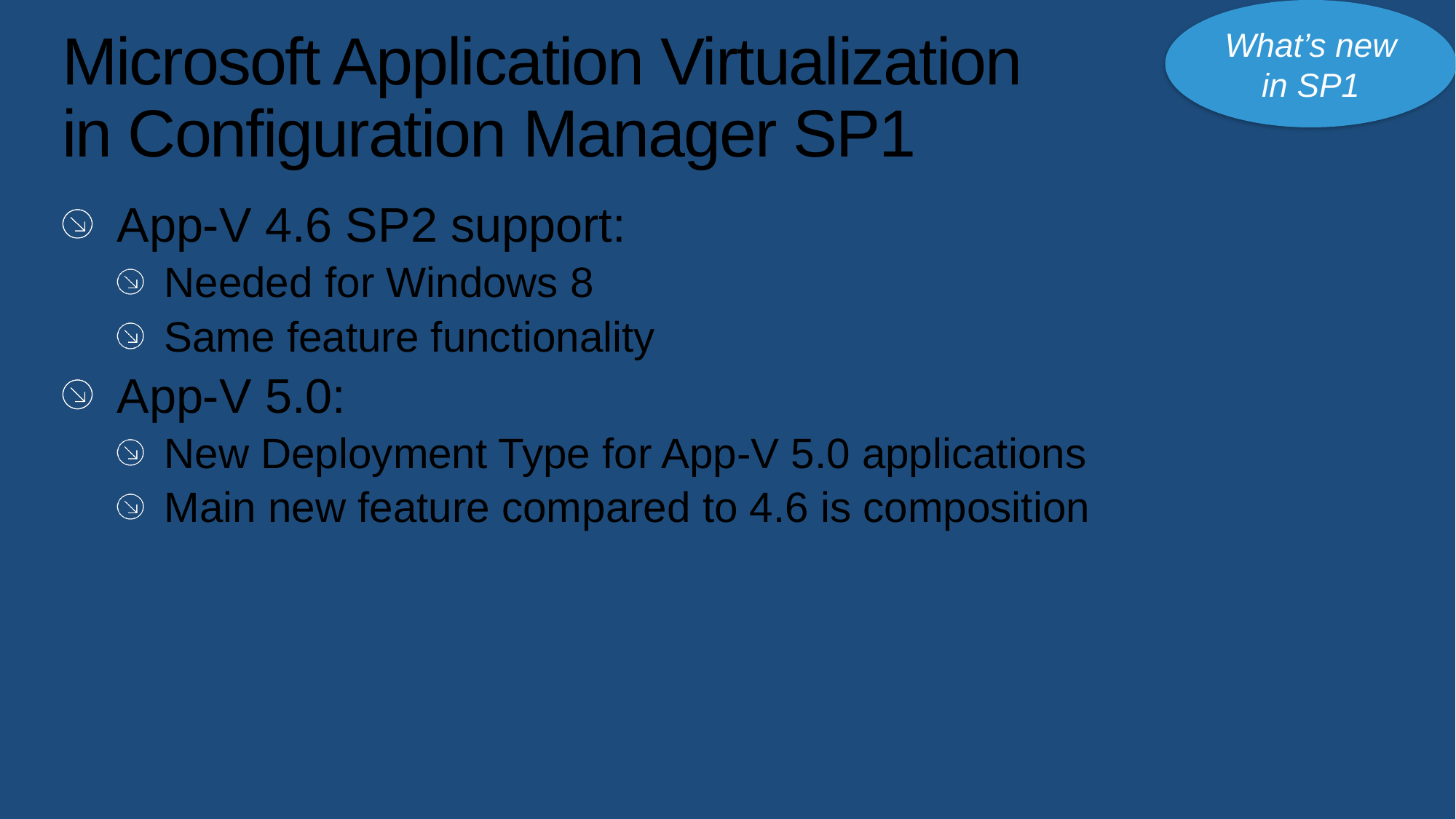

What’s new in SP1
# Microsoft Application Virtualization in Configuration Manager SP1
App-V 4.6 SP2 support:
Needed for Windows 8
Same feature functionality
App-V 5.0:
New Deployment Type for App-V 5.0 applications
Main new feature compared to 4.6 is composition